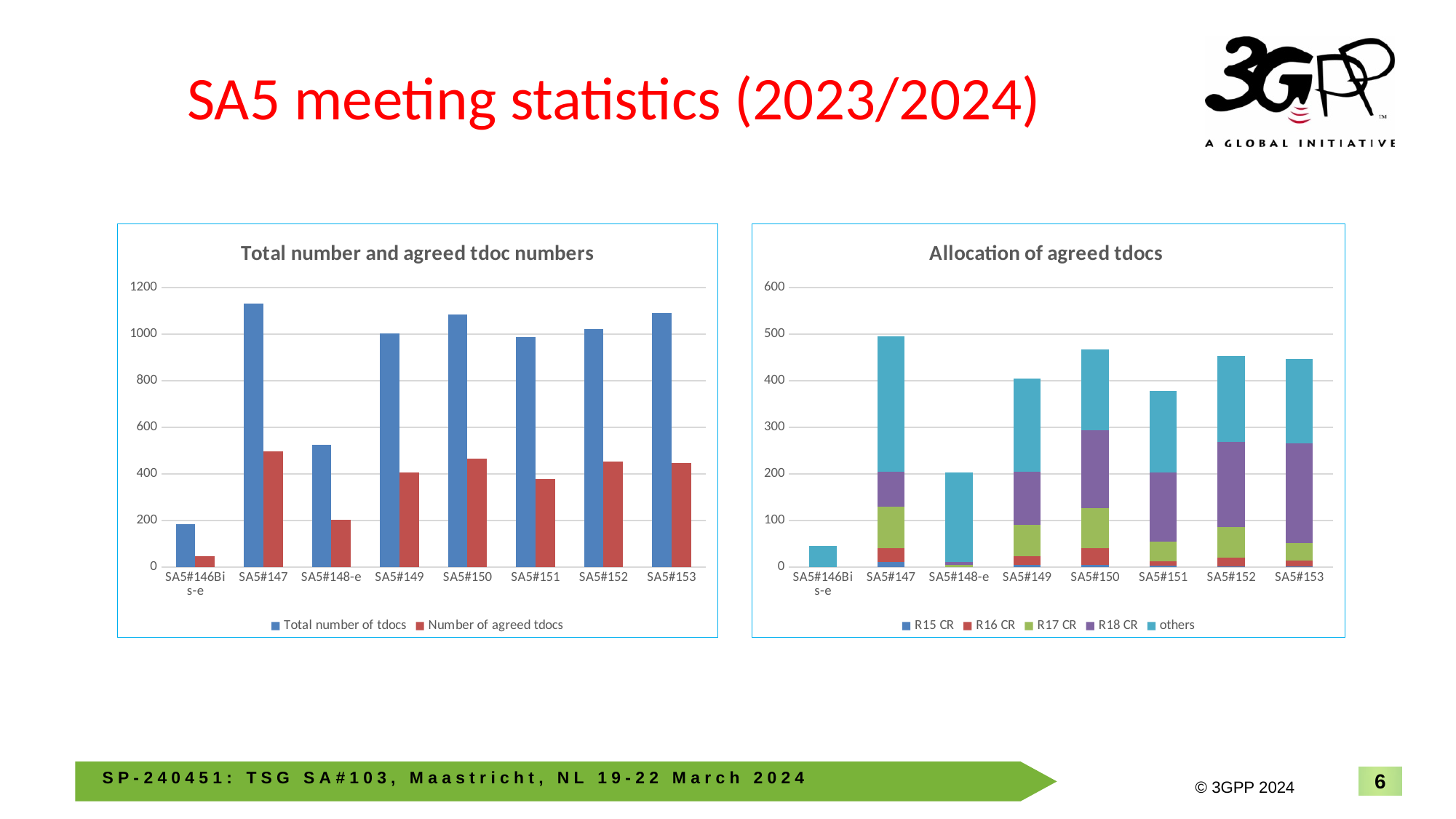

# SA5 meeting statistics (2023/2024)

### Chart: Total number and agreed tdoc numbers

| Category | Total number of tdocs | Number of agreed tdocs |
|---|---|---|
| SA5#146Bis-e | 183.0 | 45.0 |
| SA5#147 | 1131.0 | 496.0 |
| SA5#148-e | 524.0 | 203.0 |
| SA5#149 | 1005.0 | 405.0 |
| SA5#150 | 1085.0 | 467.0 |
| SA5#151 | 989.0 | 378.0 |
| SA5#152 | 1021.0 | 453.0 |
| SA5#153 | 1092.0 | 447.0 |

### Chart: Allocation of agreed tdocs

| Category | R15 CR | R16 CR | R17 CR | R18 CR | others |
|---|---|---|---|---|---|
| SA5#146Bis-e | 0.0 | 0.0 | 0.0 | 0.0 | 45.0 |
| SA5#147 | 10.0 | 30.0 | 89.0 | 76.0 | 291.0 |
| SA5#148-e | 0.0 | 0.0 | 5.0 | 6.0 | 192.0 |
| SA5#149 | 4.0 | 20.0 | 67.0 | 114.0 | 200.0 |
| SA5#150 | 4.0 | 37.0 | 85.0 | 167.0 | 174.0 |
| SA5#151 | 3.0 | 9.0 | 43.0 | 148.0 | 175.0 |
| SA5#152 | 2.0 | 18.0 | 66.0 | 182.0 | 185.0 |
| SA5#153 | 1.0 | 13.0 | 37.0 | 215.0 | 181.0 |